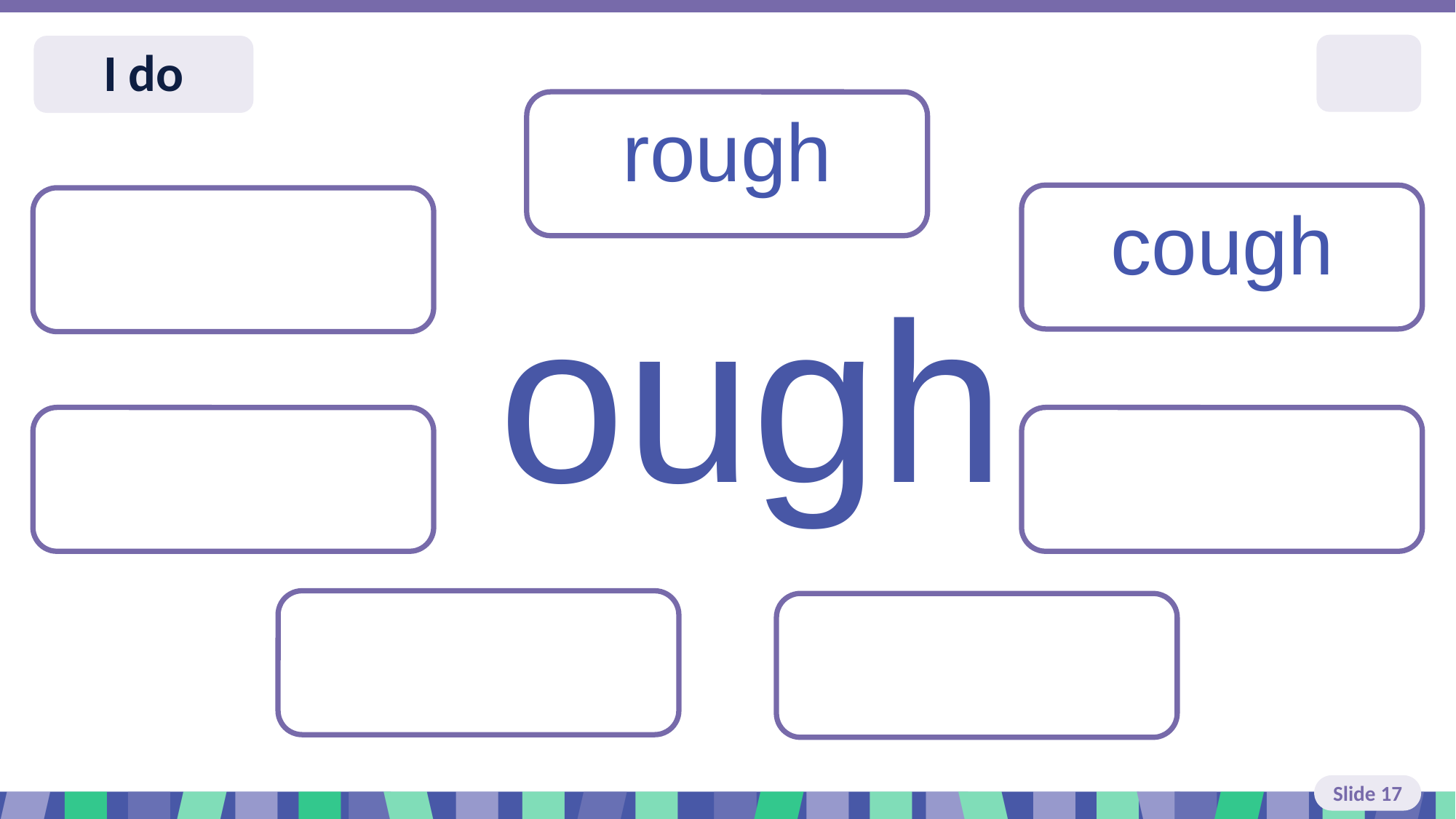

Slide 17 I do

rough

cough

 ough